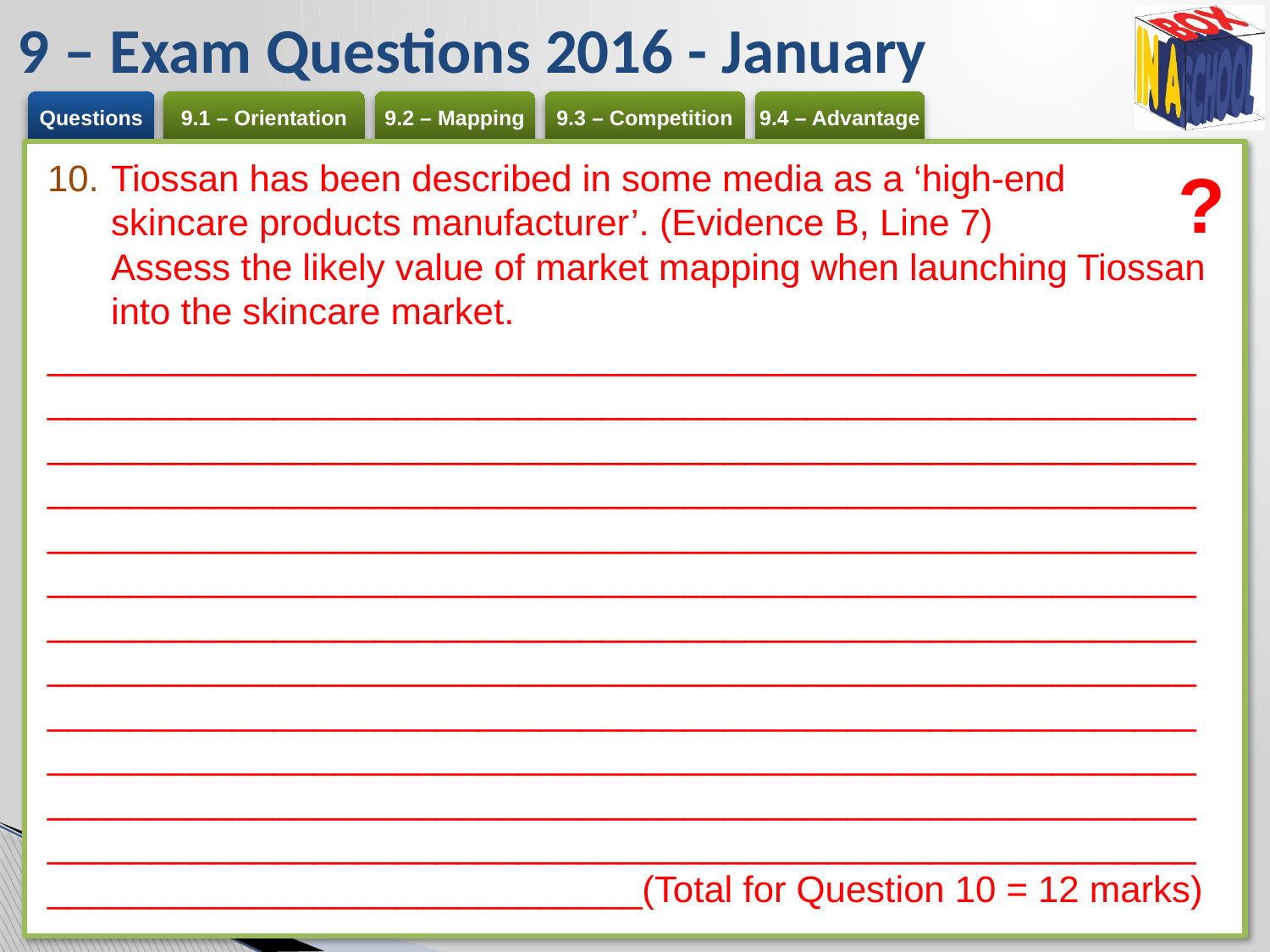

# 9 – Exam Questions 2016 - January
Tiossan has been described in some media as a ‘high-end skincare products manufacturer’. (Evidence B, Line 7)
Assess the likely value of market mapping when launching Tiossan into the skincare market.
_____________________________________________________________________________________________________________________________________________________________________________________________________________________________________________________________________________________________________________________________________________________________________________________________________________________________________________________________________________________________________________________________________________________________________________________________________________________________________________________________________________________________________________________________(Total for Question 10 = 12 marks)
?